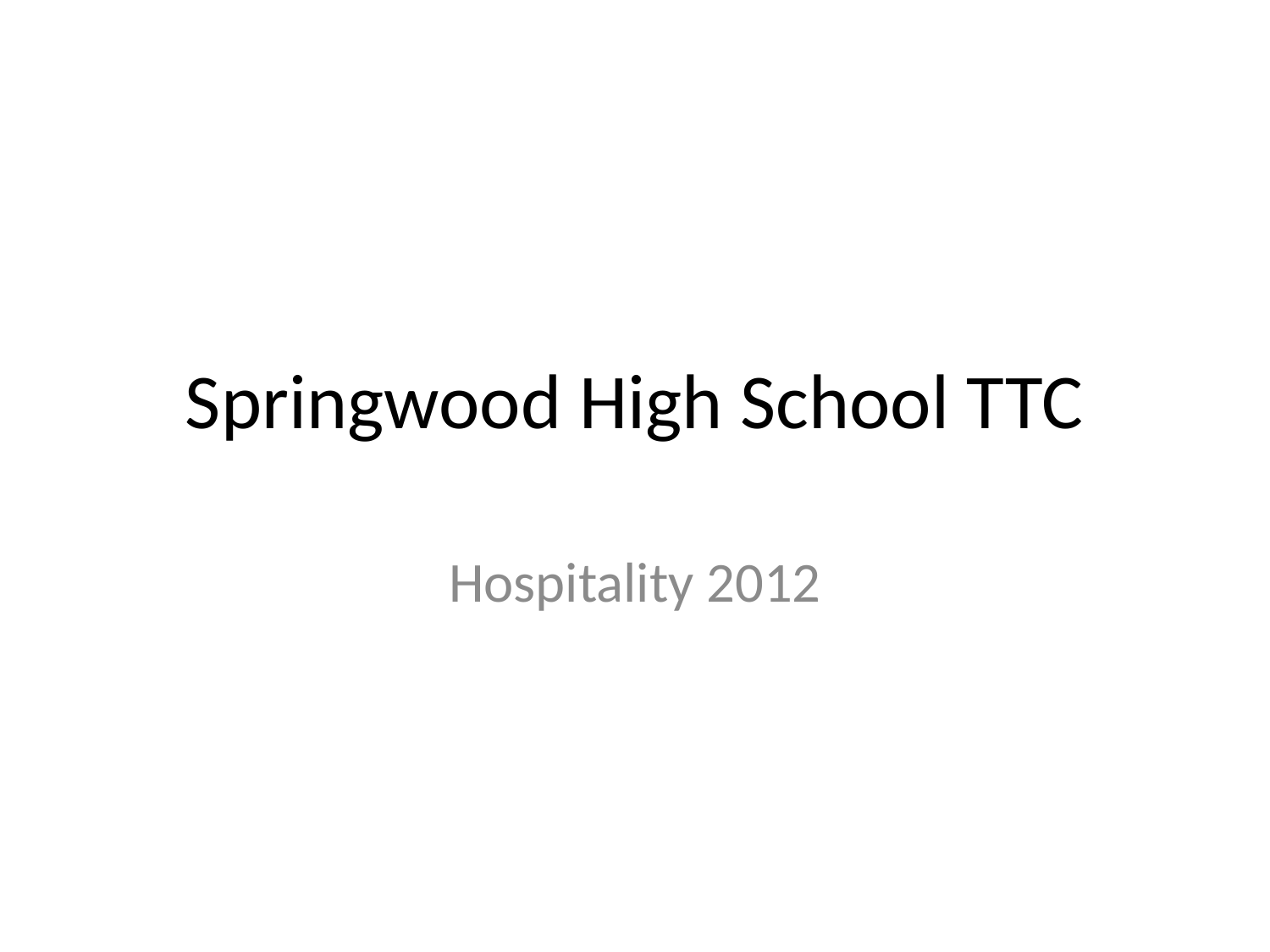

# Springwood High School TTC
Hospitality 2012